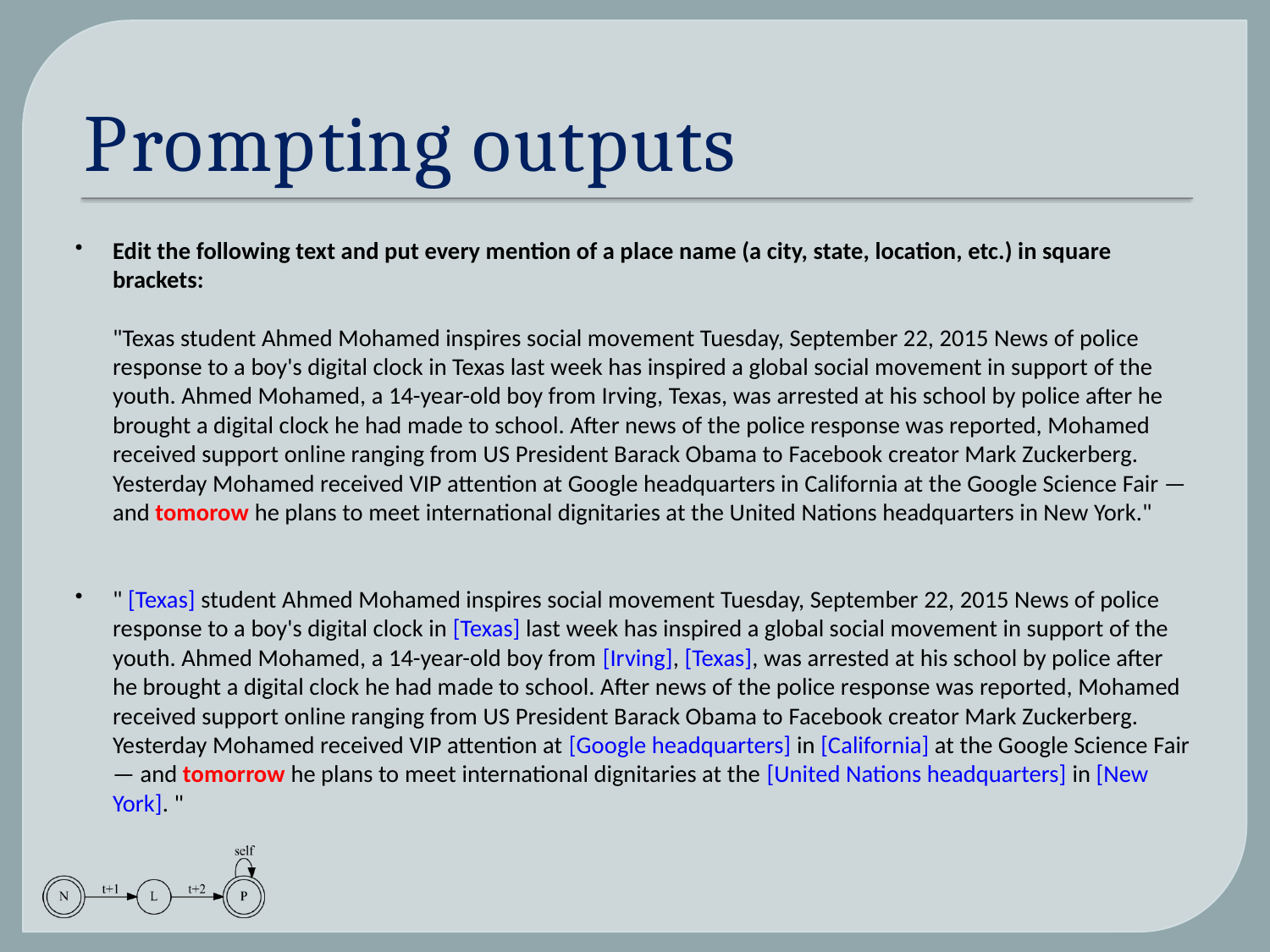

# Prompting outputs
Edit the following text and put every mention of a place name (a city, state, location, etc.) in square brackets:
"Texas student Ahmed Mohamed inspires social movement Tuesday, September 22, 2015 News of police response to a boy's digital clock in Texas last week has inspired a global social movement in support of the youth. Ahmed Mohamed, a 14-year-old boy from Irving, Texas, was arrested at his school by police after he brought a digital clock he had made to school. After news of the police response was reported, Mohamed received support online ranging from US President Barack Obama to Facebook creator Mark Zuckerberg. Yesterday Mohamed received VIP attention at Google headquarters in California at the Google Science Fair — and tomorow he plans to meet international dignitaries at the United Nations headquarters in New York."

" [Texas] student Ahmed Mohamed inspires social movement Tuesday, September 22, 2015 News of police response to a boy's digital clock in [Texas] last week has inspired a global social movement in support of the youth. Ahmed Mohamed, a 14-year-old boy from [Irving], [Texas], was arrested at his school by police after he brought a digital clock he had made to school. After news of the police response was reported, Mohamed received support online ranging from US President Barack Obama to Facebook creator Mark Zuckerberg. Yesterday Mohamed received VIP attention at [Google headquarters] in [California] at the Google Science Fair — and tomorrow he plans to meet international dignitaries at the [United Nations headquarters] in [New York]. "